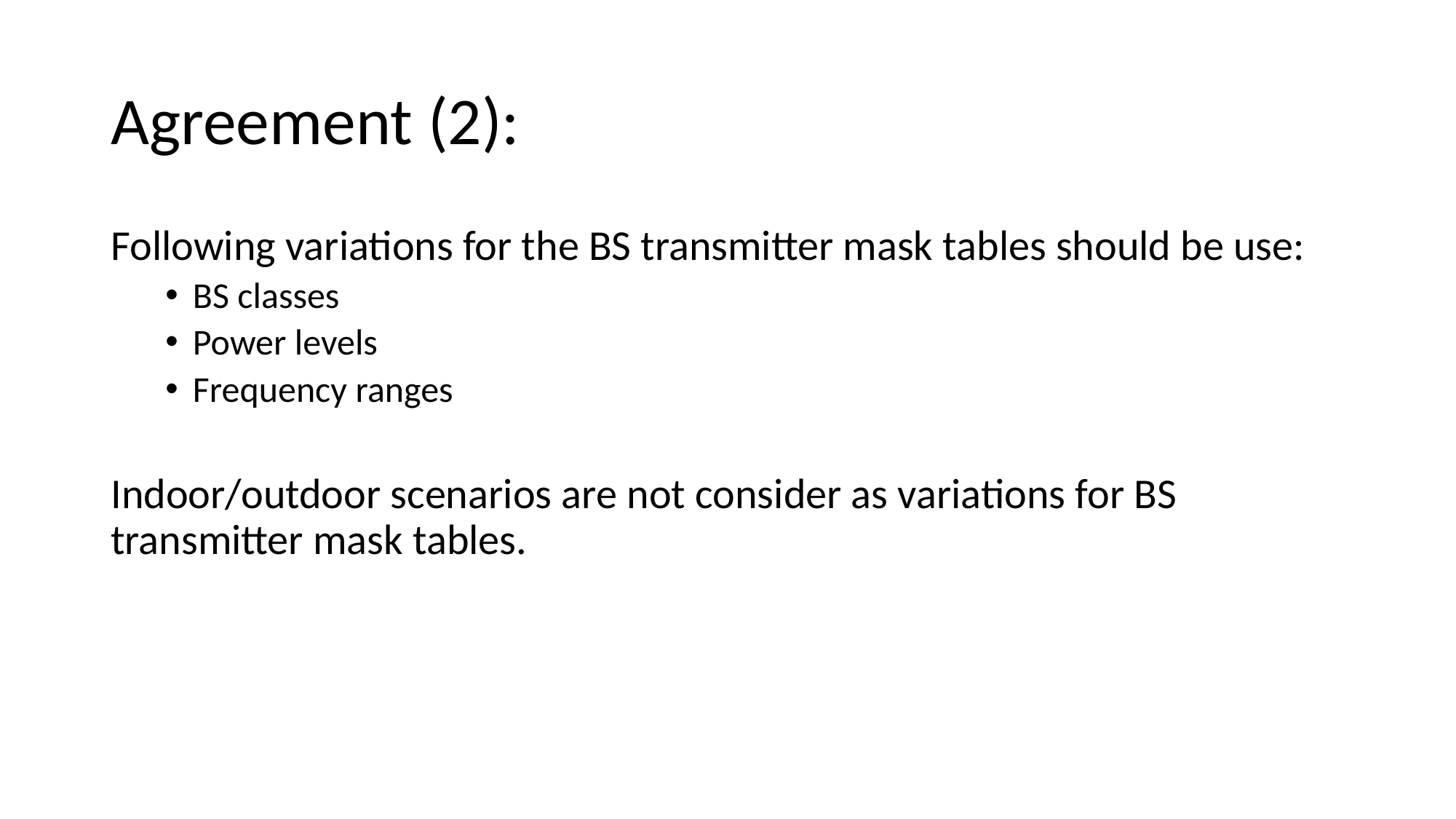

# Agreement (2):
Following variations for the BS transmitter mask tables should be use:
BS classes
Power levels
Frequency ranges

Indoor/outdoor scenarios are not consider as variations for BS transmitter mask tables.